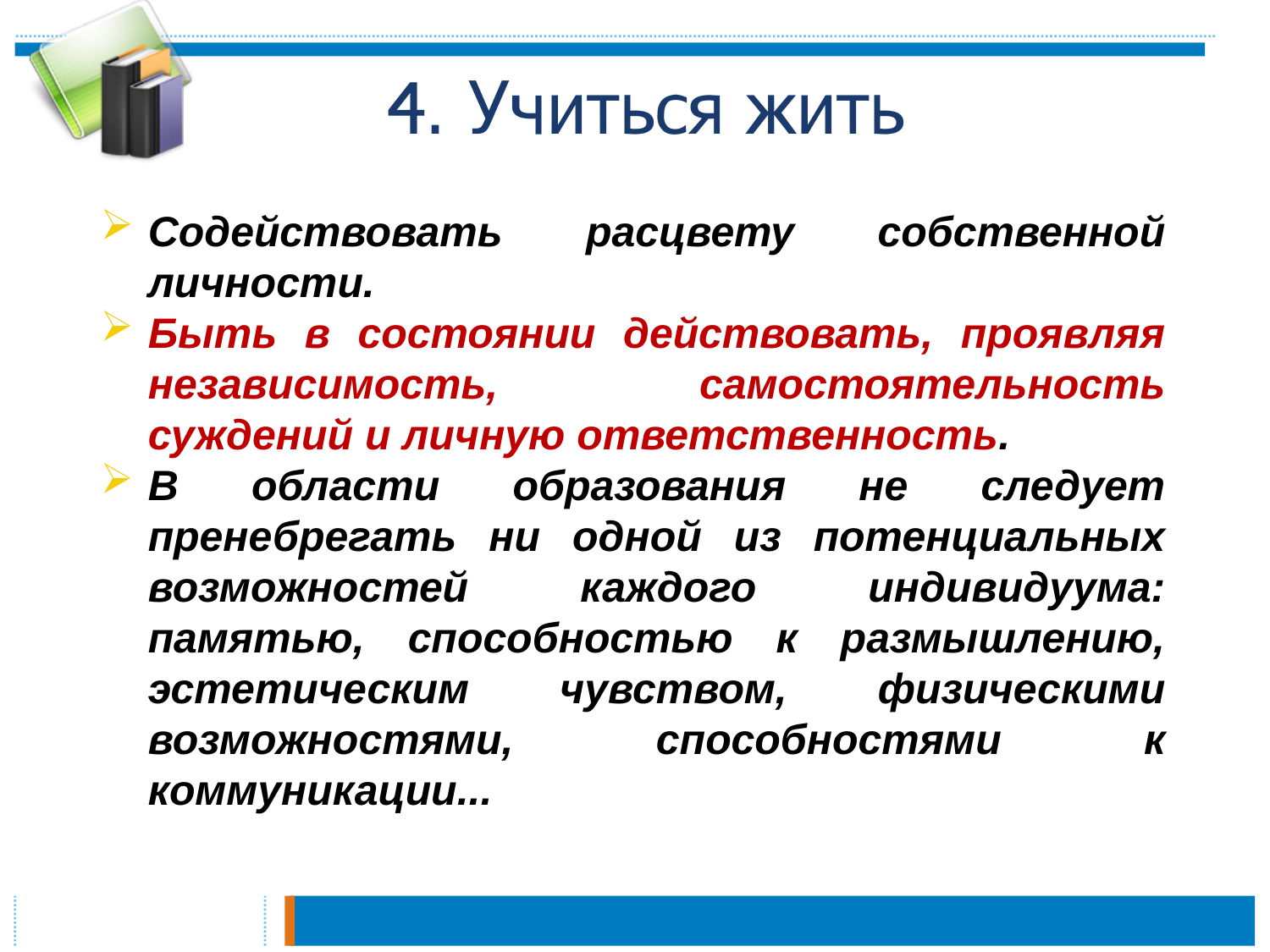

# 4. Учиться жить
Содействовать расцвету собственной личности.
Быть в состоянии действовать, проявляя независимость, самостоятельность суждений и личную ответственность.
В области образования не следует пренебрегать ни одной из потенциальных возможностей каждого индивидуума: памятью, способностью к размышлению, эстетическим чувством, физическими возможностями, способностями к коммуникации...